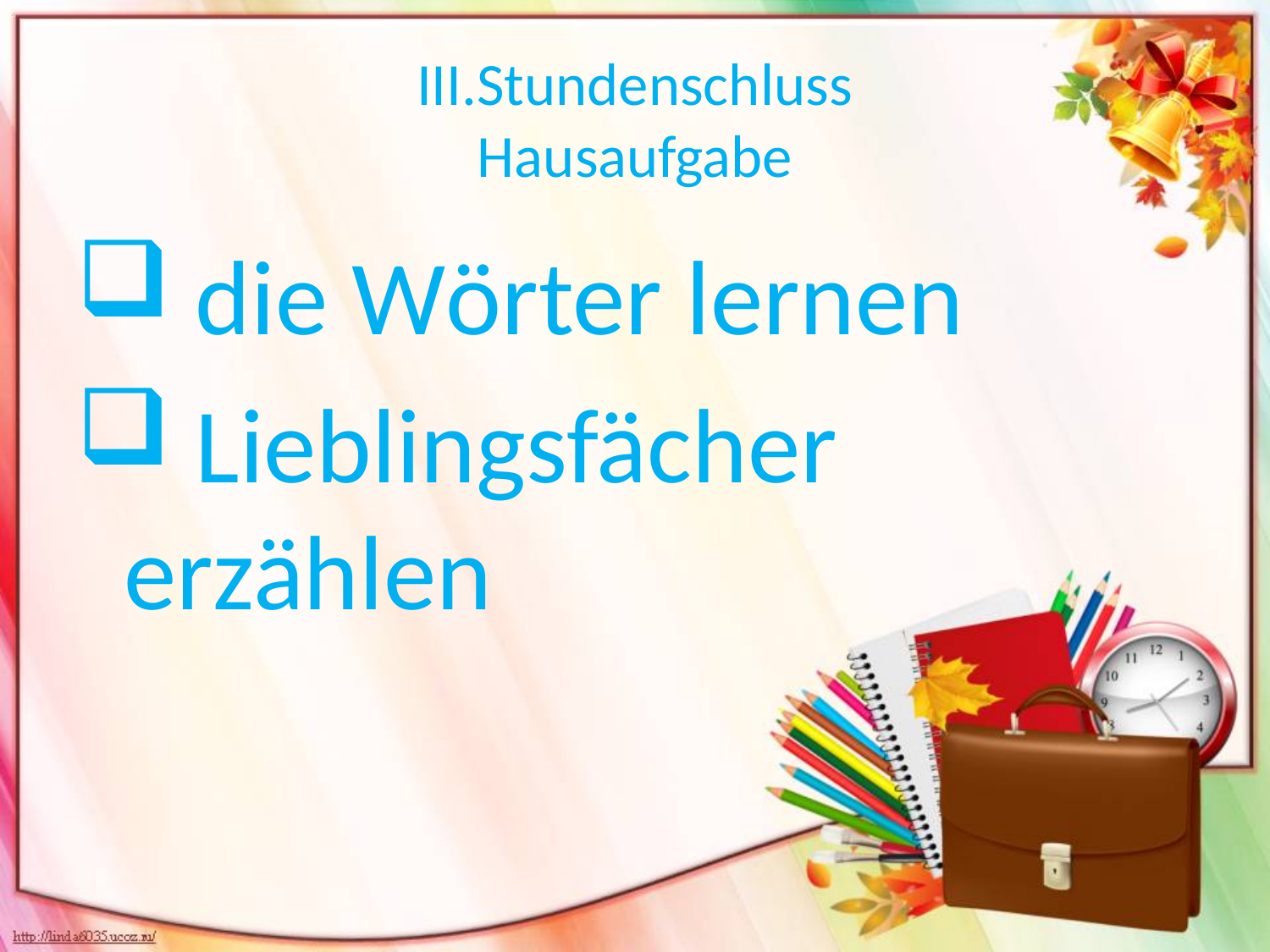

# III.Stundenschluss Hausaufgabe
 die Wörter lernen
 Lieblingsfächer erzählen